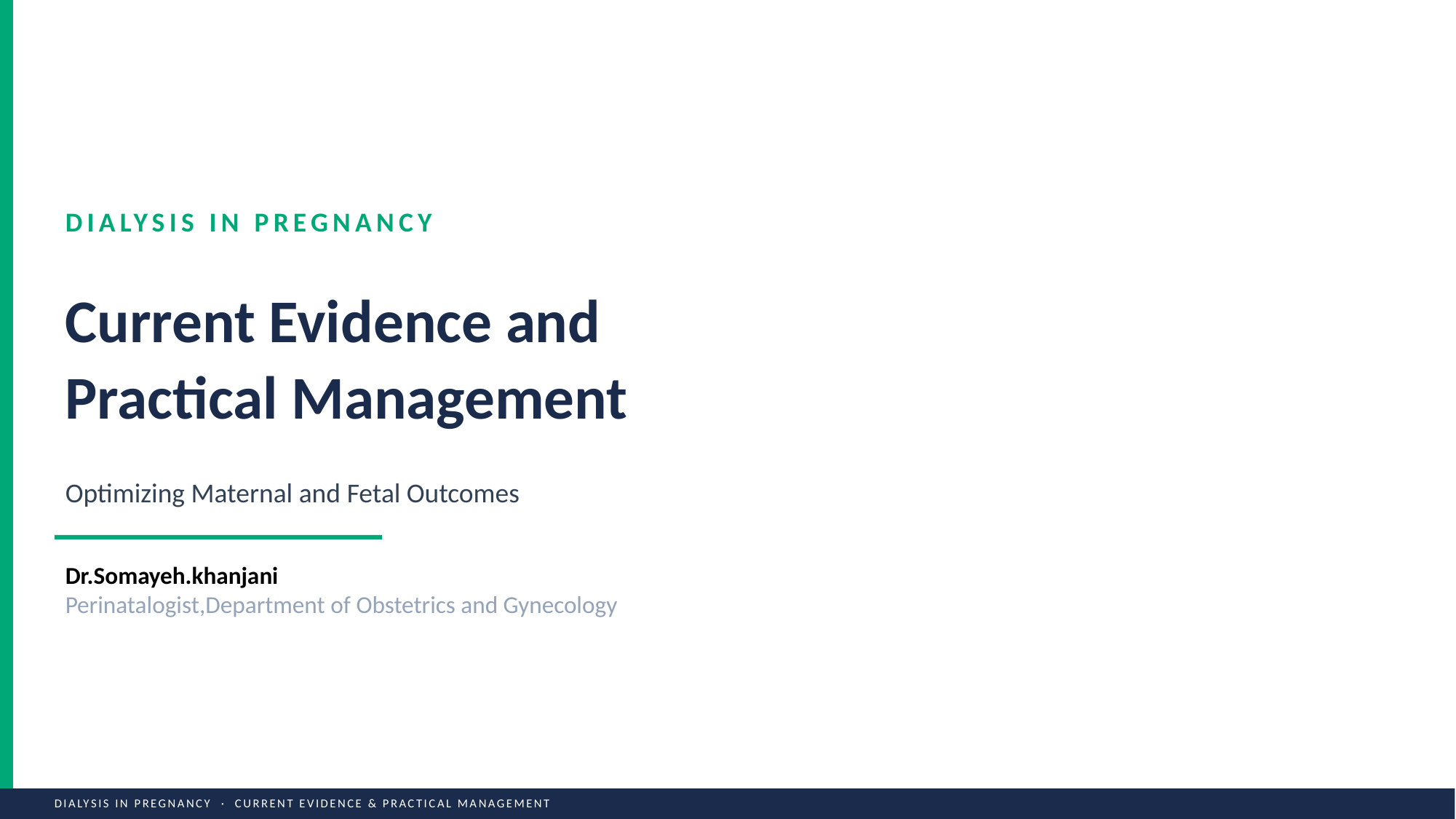

DIALYSIS IN PREGNANCY
Current Evidence and
Practical Management
Optimizing Maternal and Fetal Outcomes

Dr.Somayeh.khanjani
Perinatalogist,Department of Obstetrics and Gynecology

DIALYSIS IN PREGNANCY  ·  CURRENT EVIDENCE & PRACTICAL MANAGEMENT